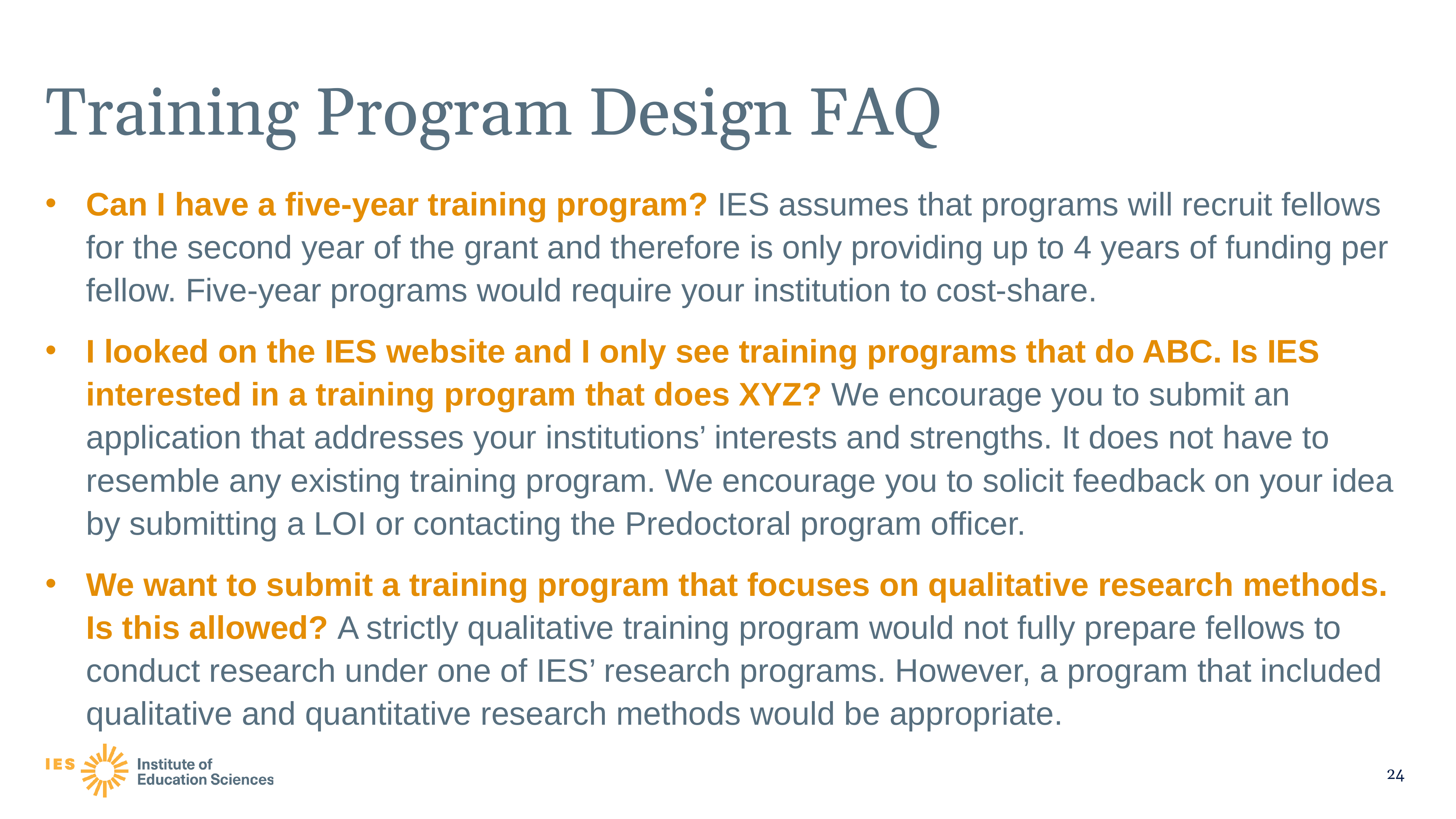

# Training Program Design FAQ
Can I have a five-year training program? IES assumes that programs will recruit fellows for the second year of the grant and therefore is only providing up to 4 years of funding per fellow. Five-year programs would require your institution to cost-share.
I looked on the IES website and I only see training programs that do ABC. Is IES interested in a training program that does XYZ? We encourage you to submit an application that addresses your institutions’ interests and strengths. It does not have to resemble any existing training program. We encourage you to solicit feedback on your idea by submitting a LOI or contacting the Predoctoral program officer.
We want to submit a training program that focuses on qualitative research methods. Is this allowed? A strictly qualitative training program would not fully prepare fellows to conduct research under one of IES’ research programs. However, a program that included qualitative and quantitative research methods would be appropriate.

24